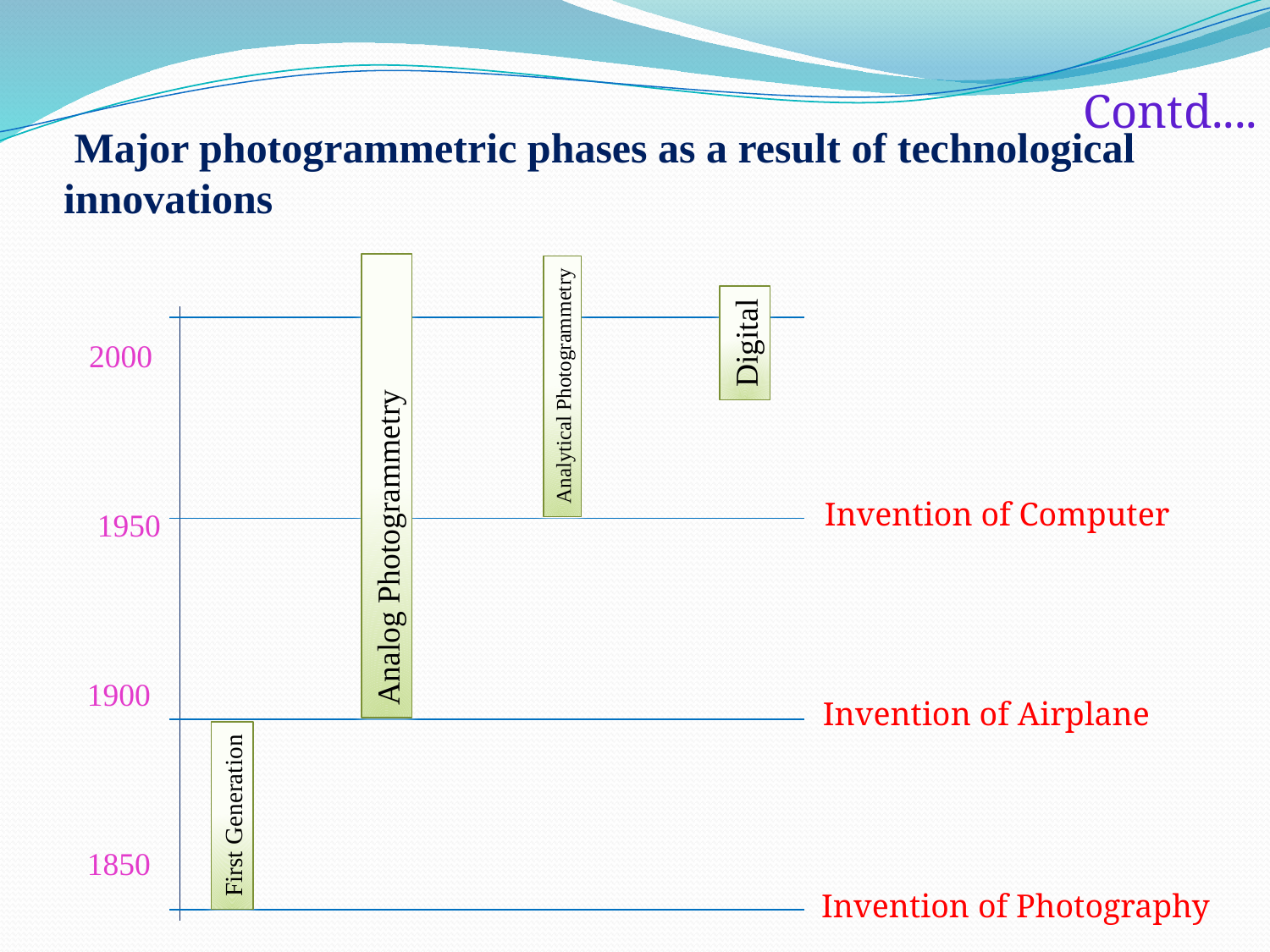

Contd....
# Major photogrammetric phases as a result of technological innovations
Digital
2000
Analytical Photogrammetry
Analog Photogrammetry
Invention of Computer
1950
1900
Invention of Airplane
First Generation
1850
Invention of Photography